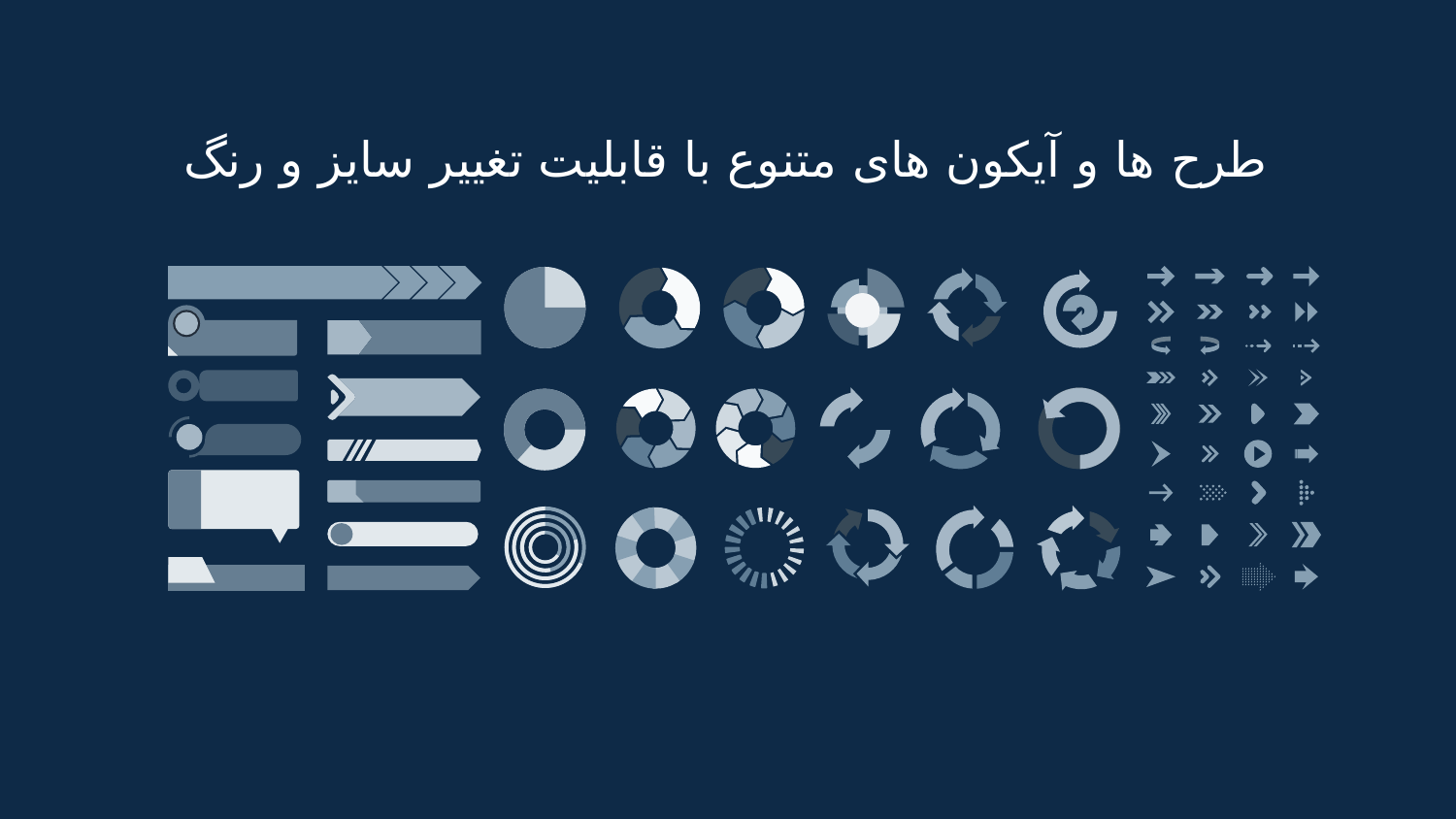

# طرح ها و آیکون های متنوع با قابلیت تغییر سایز و رنگ